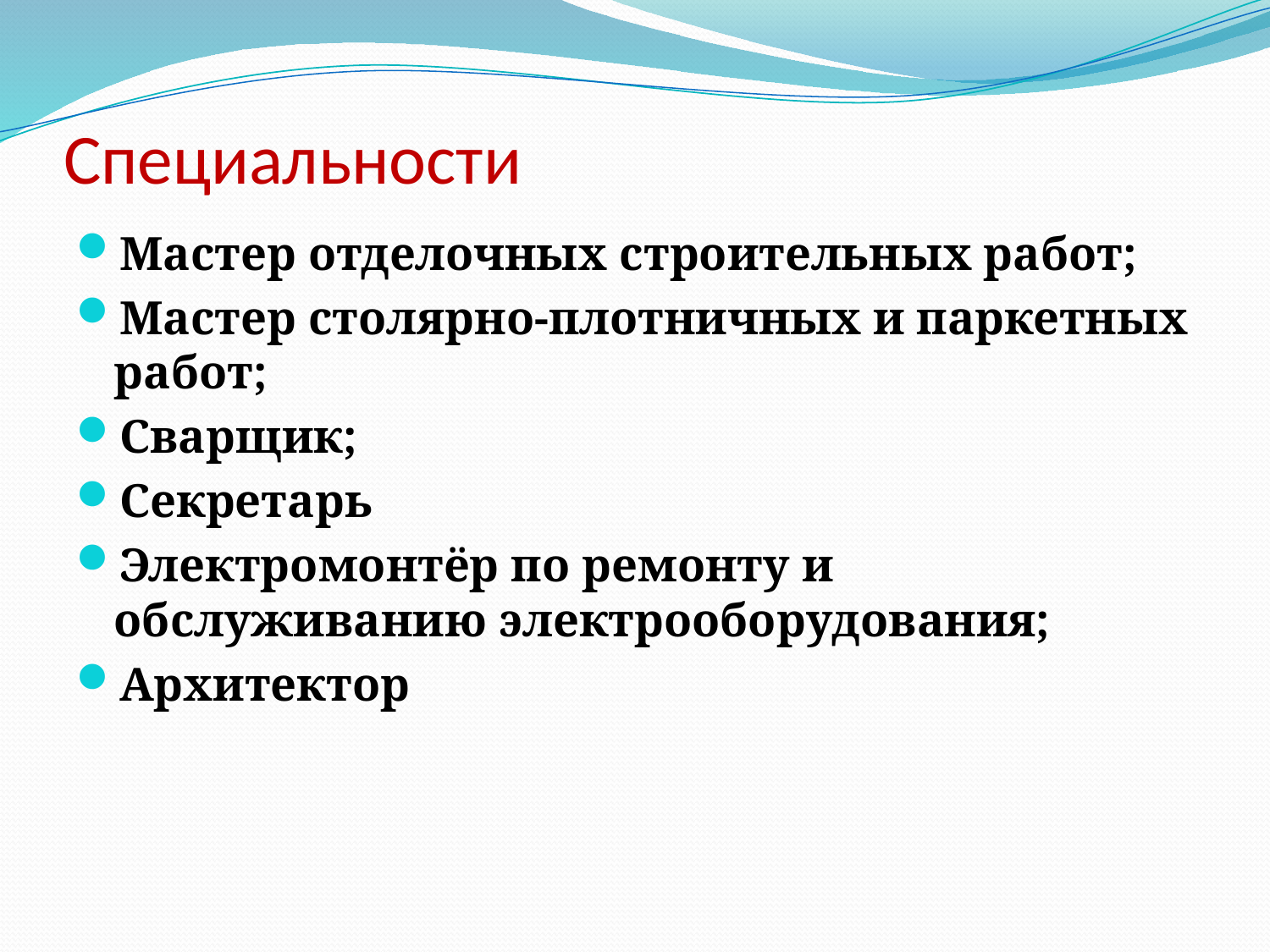

# Специальности
Мастер отделочных строительных работ;
Мастер столярно-плотничных и паркетных работ;
Сварщик;
Секретарь
Электромонтёр по ремонту и обслуживанию электрооборудования;
Архитектор